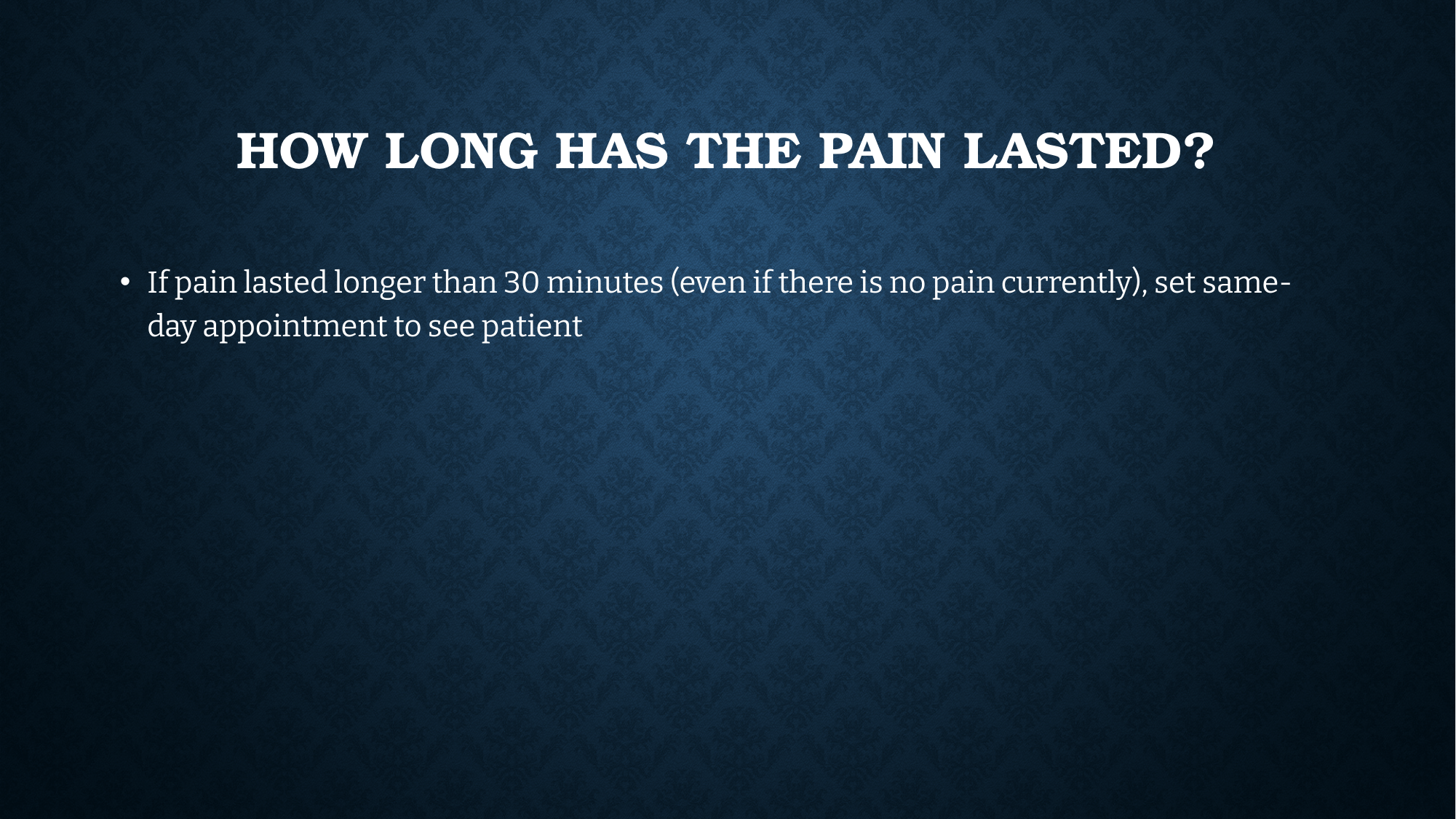

# How long has the pain lasted?
If pain lasted longer than 30 minutes (even if there is no pain currently), set same-day appointment to see patient